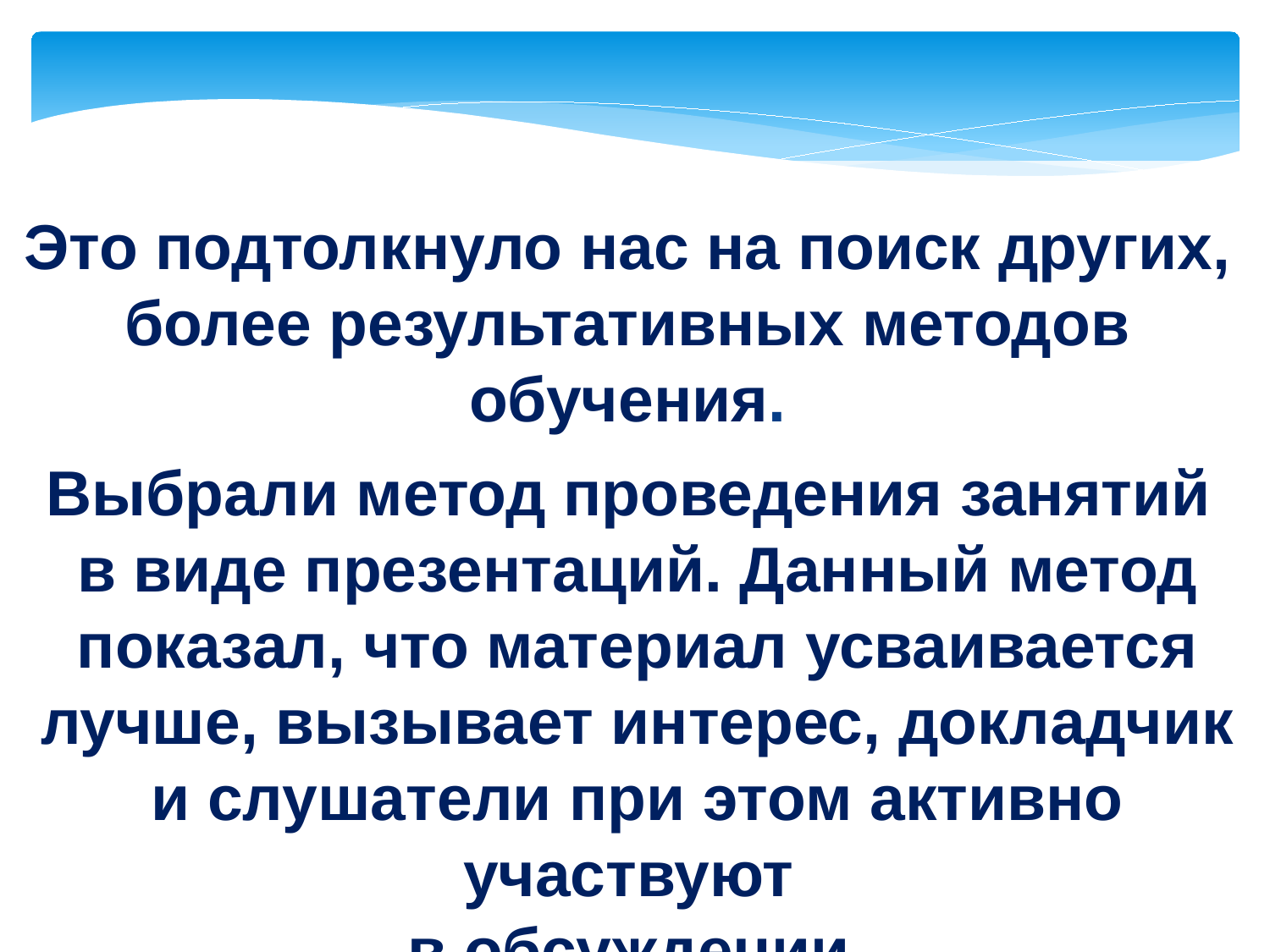

Это подтолкнуло нас на поиск других, более результативных методов обучения.
Выбрали метод проведения занятий
в виде презентаций. Данный метод показал, что материал усваивается лучше, вызывает интерес, докладчик и слушатели при этом активно участвуют
в обсуждении.